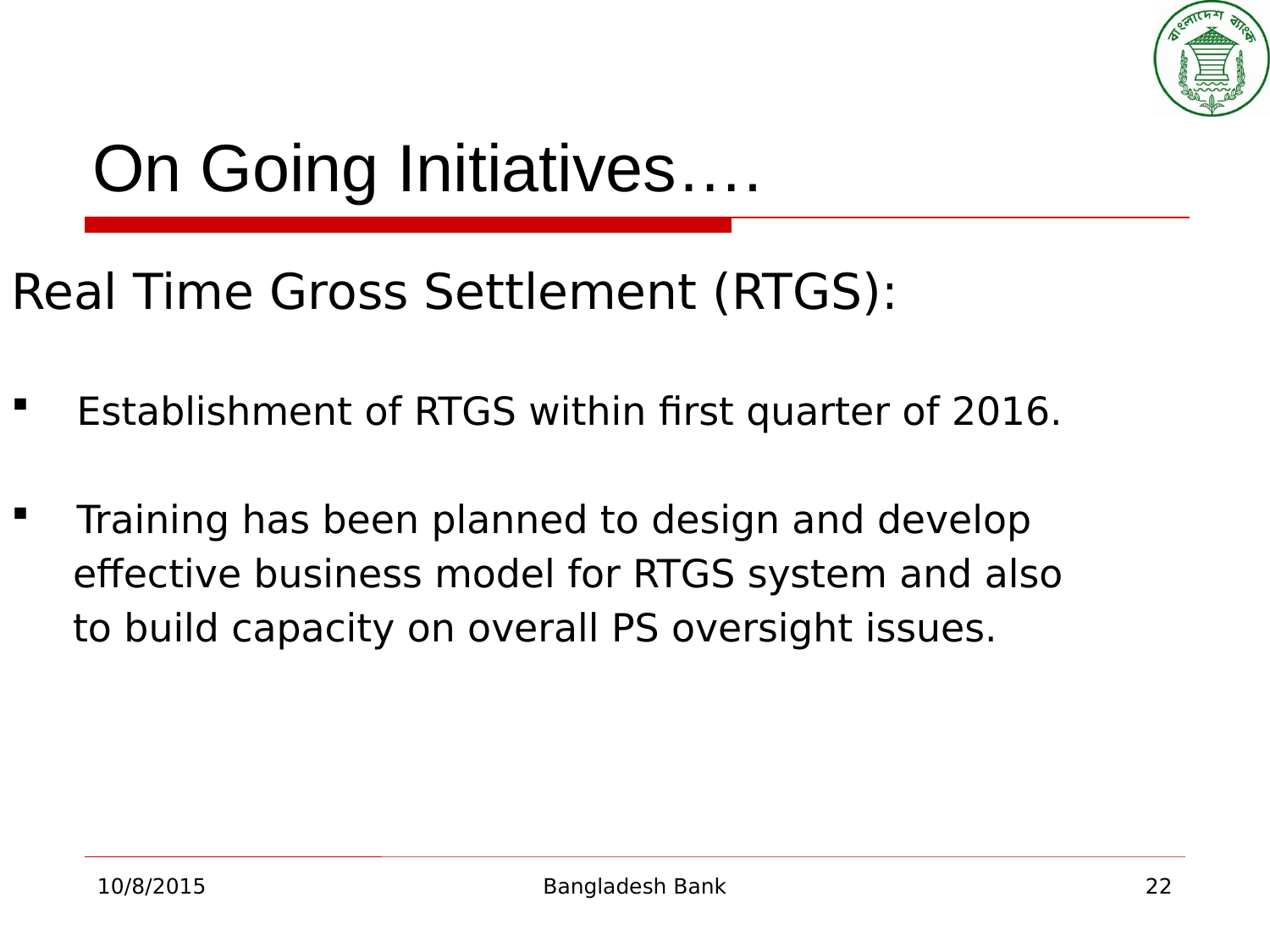

# On Going Initiatives….
Real Time Gross Settlement (RTGS):

Establishment of RTGS within first quarter of 2016.

Training has been planned to design and develop
     effective business model for RTGS system and also
     to build capacity on overall PS oversight issues.

10/8/2015
Bangladesh Bank
22